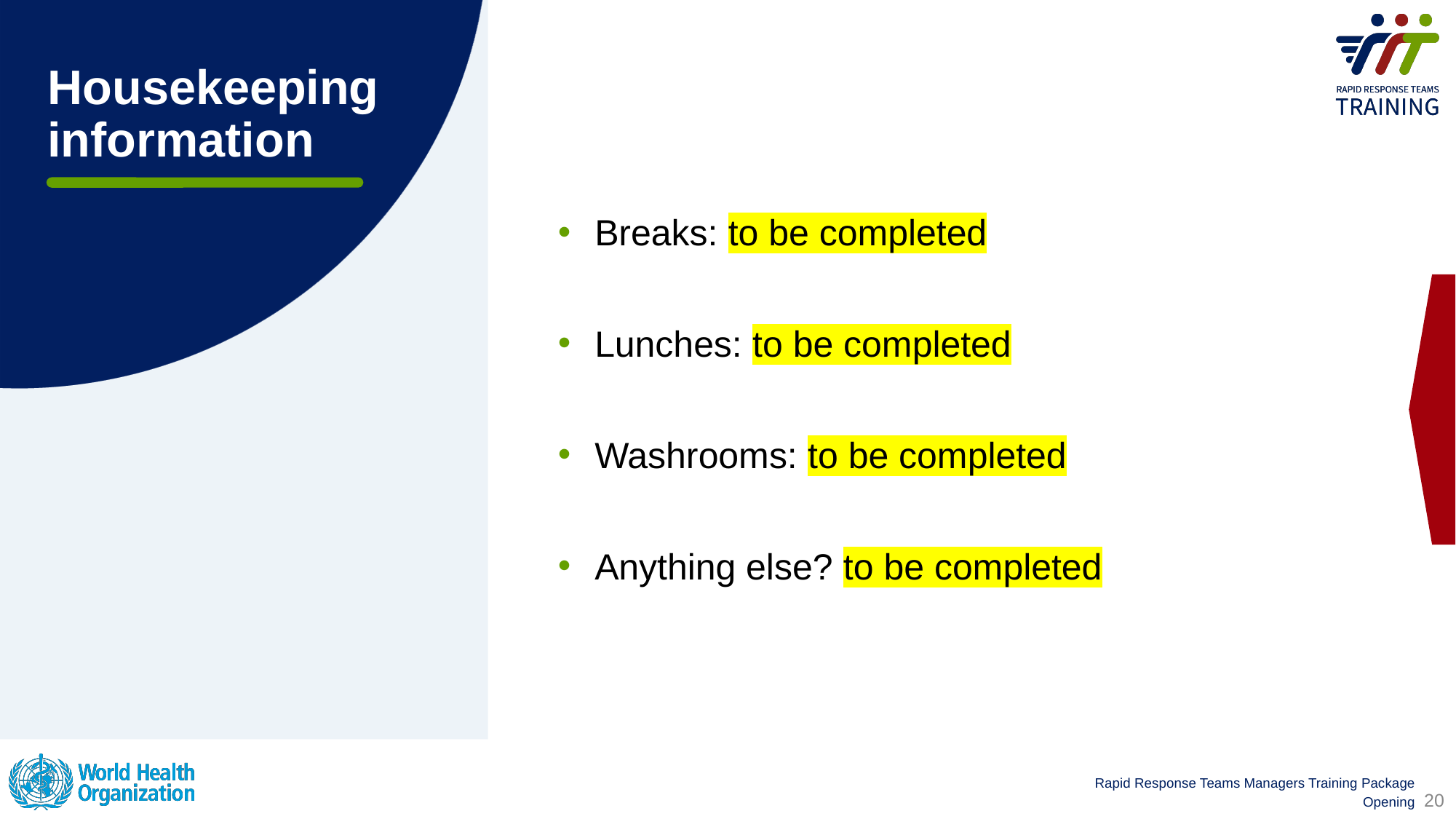

# Housekeeping information
Breaks: to be completed

Lunches: to be completed

Washrooms: to be completed

Anything else? to be completed
20